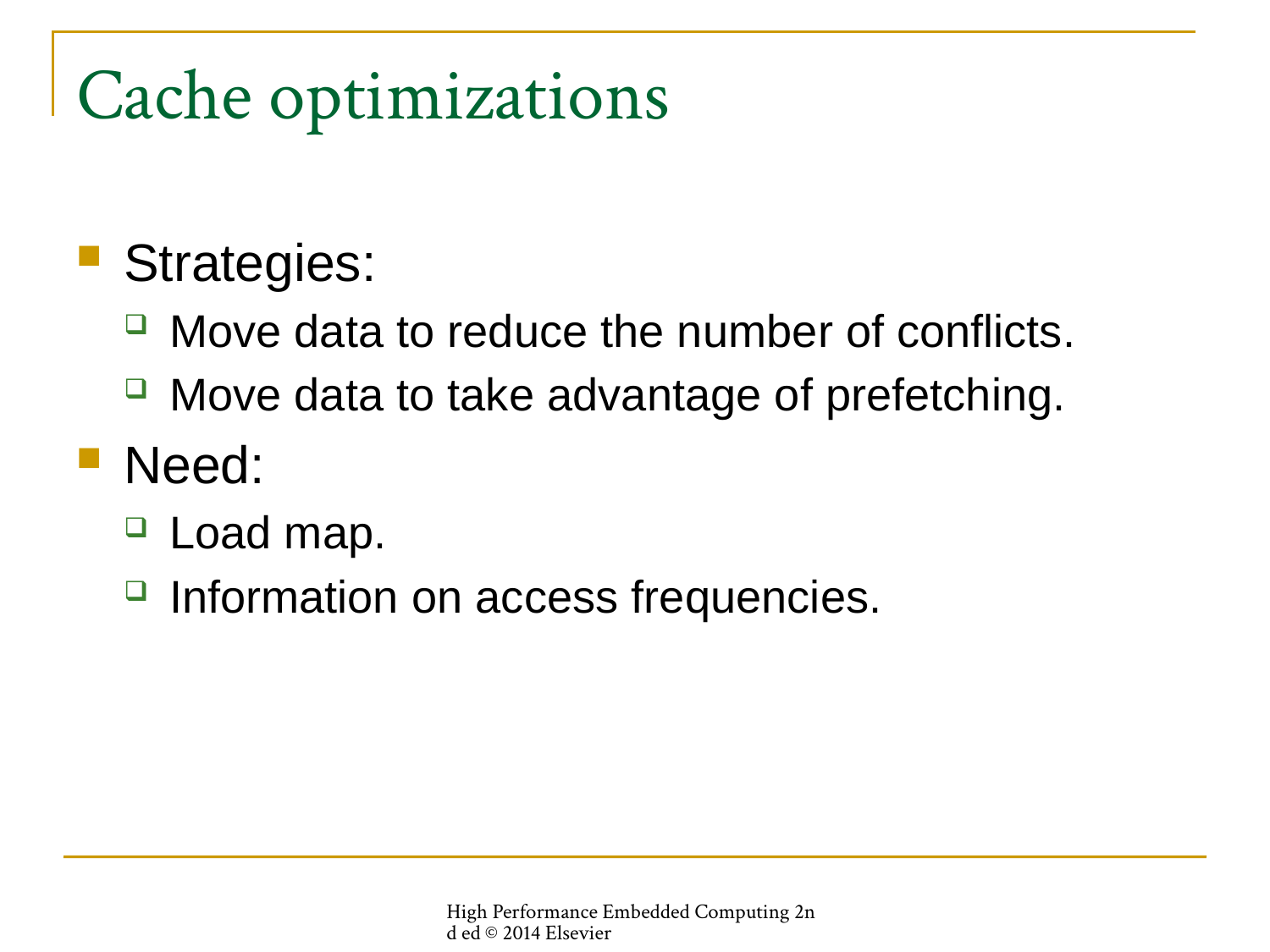

# Cache optimizations
Strategies:
Move data to reduce the number of conflicts.
Move data to take advantage of prefetching.
Need:
Load map.
Information on access frequencies.
High Performance Embedded Computing 2nd ed © 2014 Elsevier